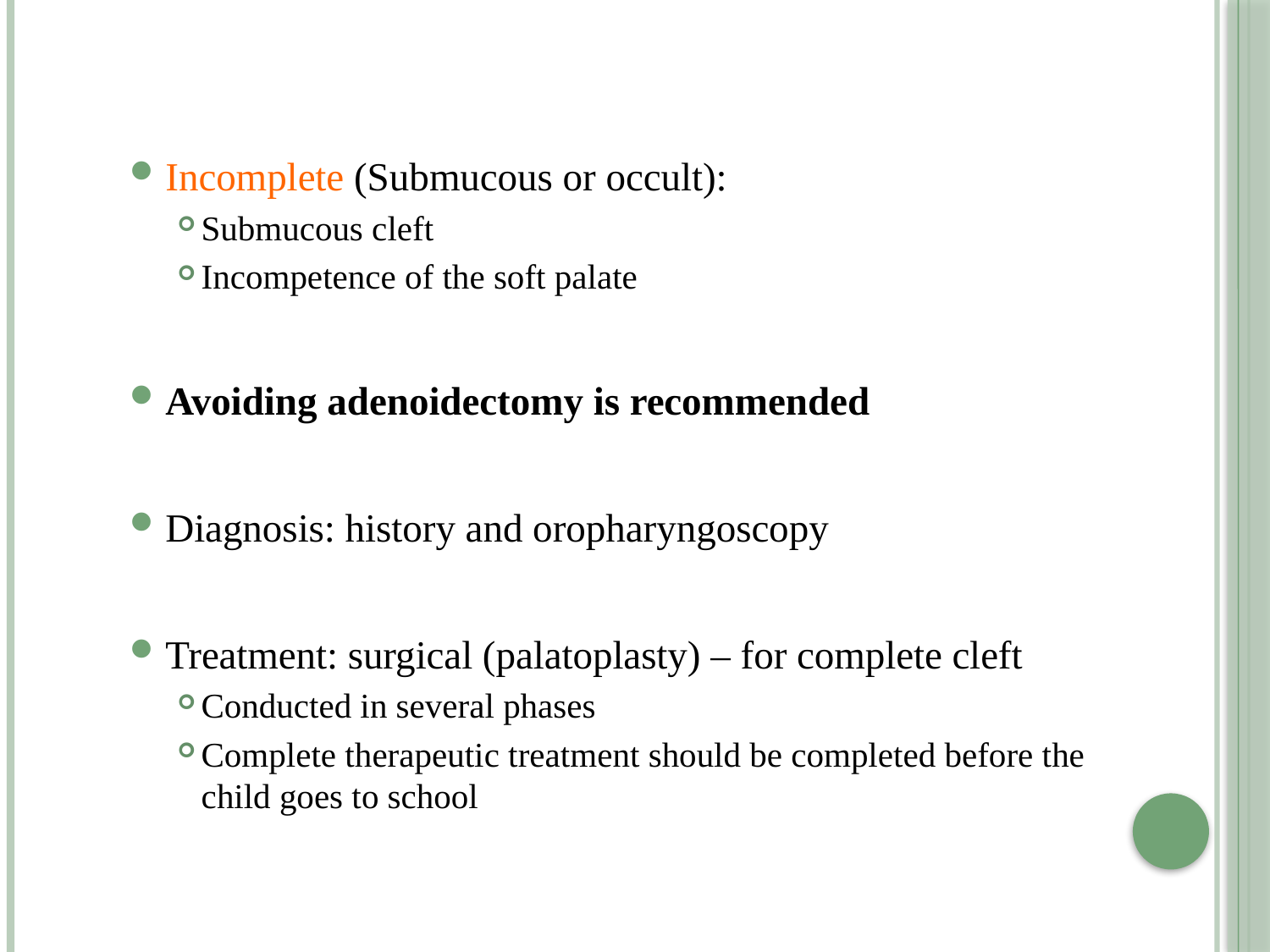

Incomplete (Submucous or occult):
Submucous cleft
Incompetence of the soft palate

Avoiding adenoidectomy is recommended

Diagnosis: history and oropharyngoscopy

Treatment: surgical (palatoplasty) – for complete cleft
Conducted in several phases
Complete therapeutic treatment should be completed before the child goes to school